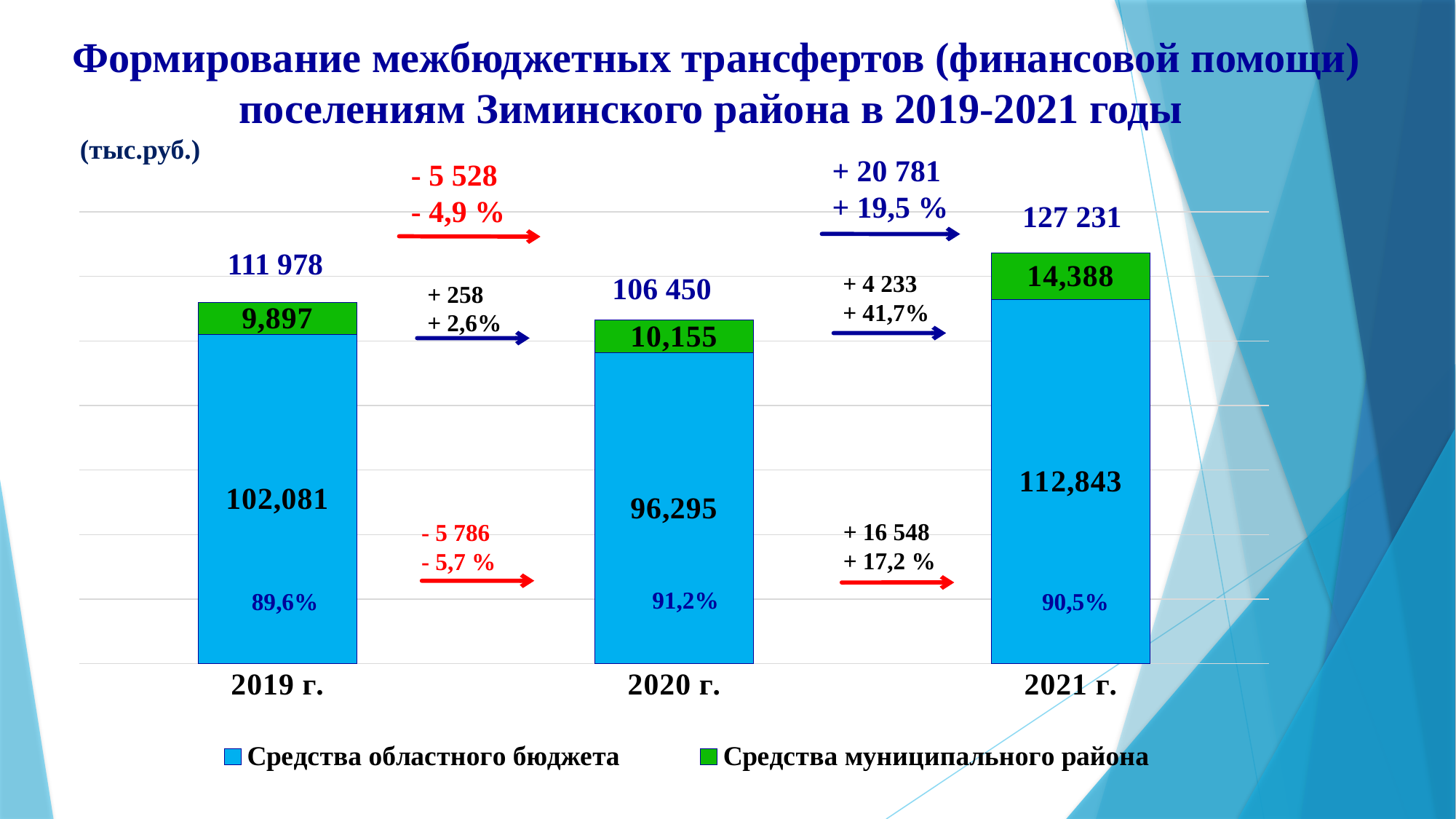

# Формирование межбюджетных трансфертов (финансовой помощи) поселениям Зиминского района в 2019-2021 годы
(тыс.руб.)
+ 20 781
+ 19,5 %
- 5 528
- 4,9 %
127 231

### Chart

| Category | Средства областного бюджета | Средства муниципального района |
|---|---|---|
| 2019 г. | 102081.0 | 9897.0 |
| 2020 г. | 96295.0 | 10155.0 |
| 2021 г. | 112843.0 | 14388.0 |
111 978
+ 4 233
+ 41,7%
106 450
+ 258
+ 2,6%
+ 16 548
+ 17,2 %
- 5 786
- 5,7 %
91,2%
90,5%
89,6%